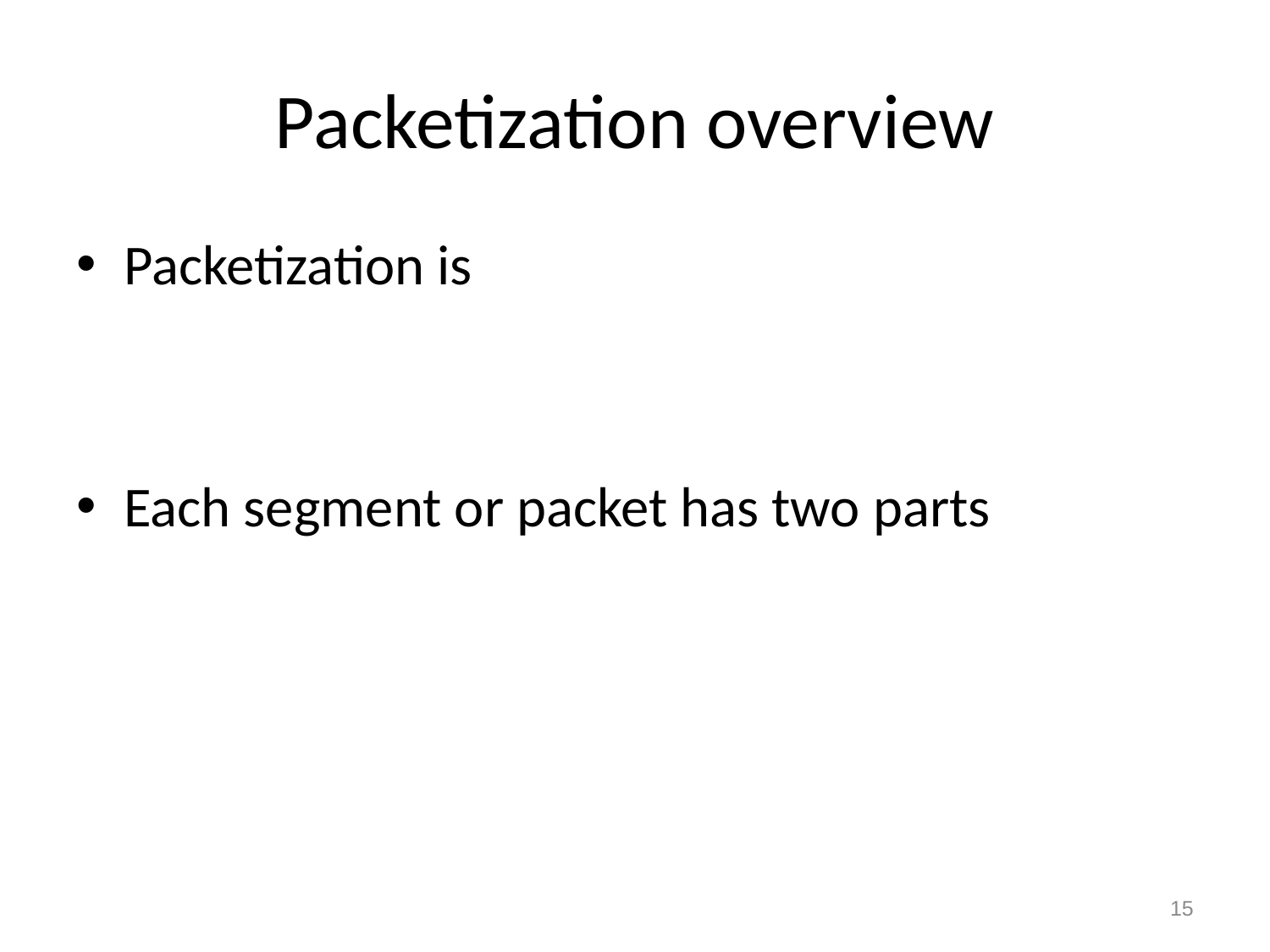

# Packetization overview
Packetization is

Each segment or packet has two parts

15